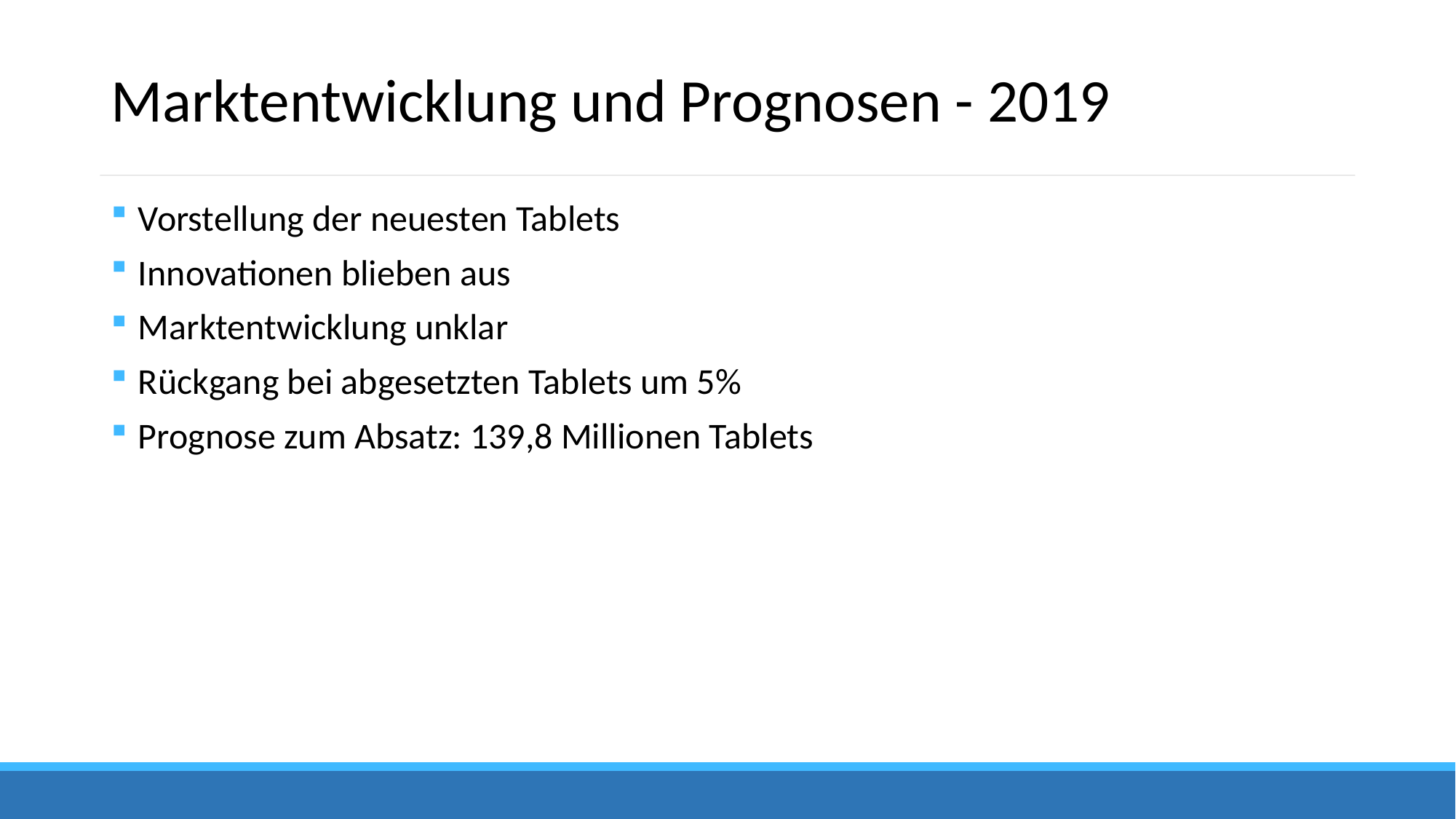

# Marktentwicklung und Prognosen - 2019
Vorstellung der neuesten Tablets
Innovationen blieben aus
Marktentwicklung unklar
Rückgang bei abgesetzten Tablets um 5%
Prognose zum Absatz: 139,8 Millionen Tablets